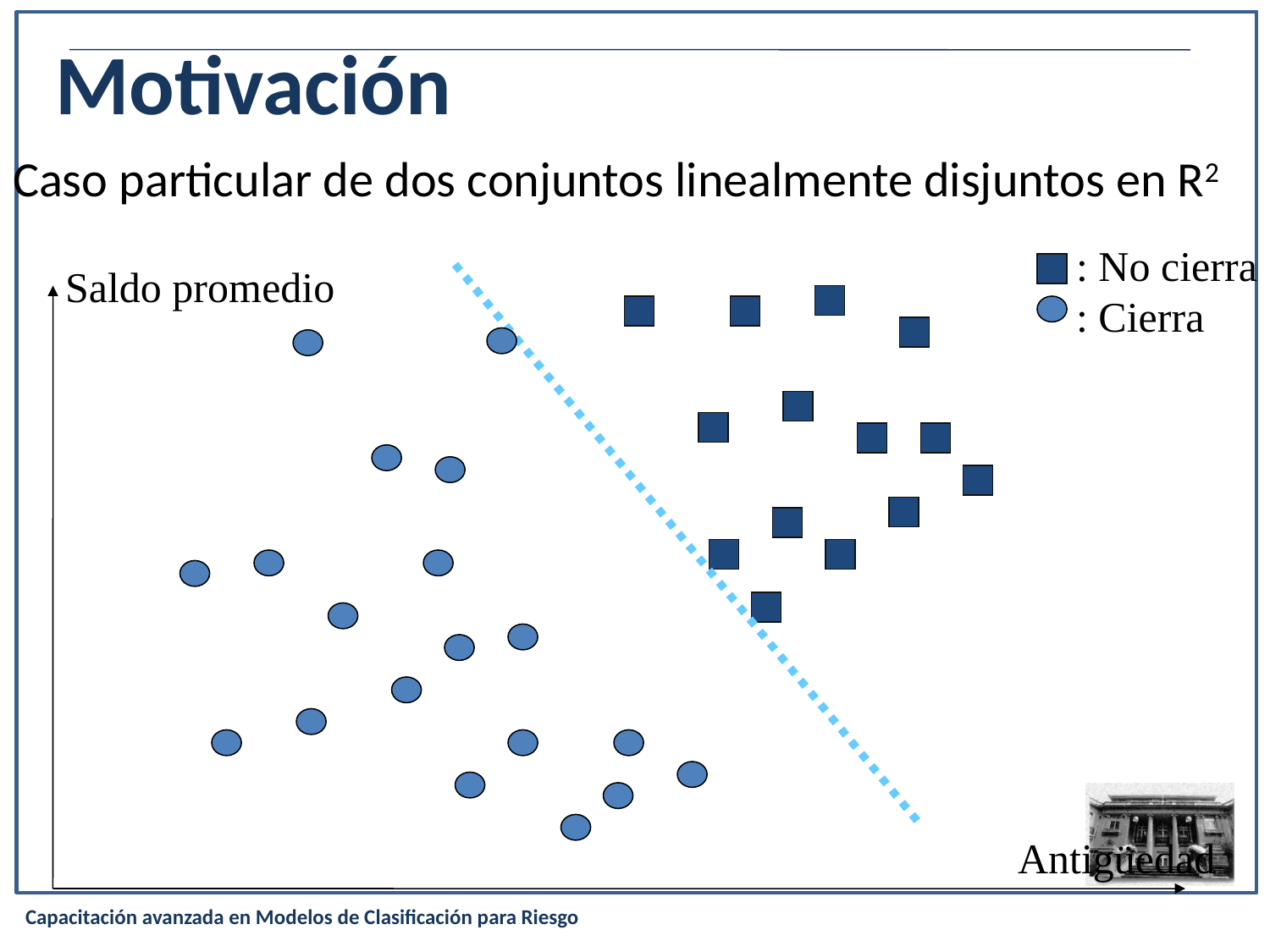

Motivación
Caso particular de dos conjuntos linealmente disjuntos en R2

: No cierra
: Cierra
Saldo promedio

Antigüedad